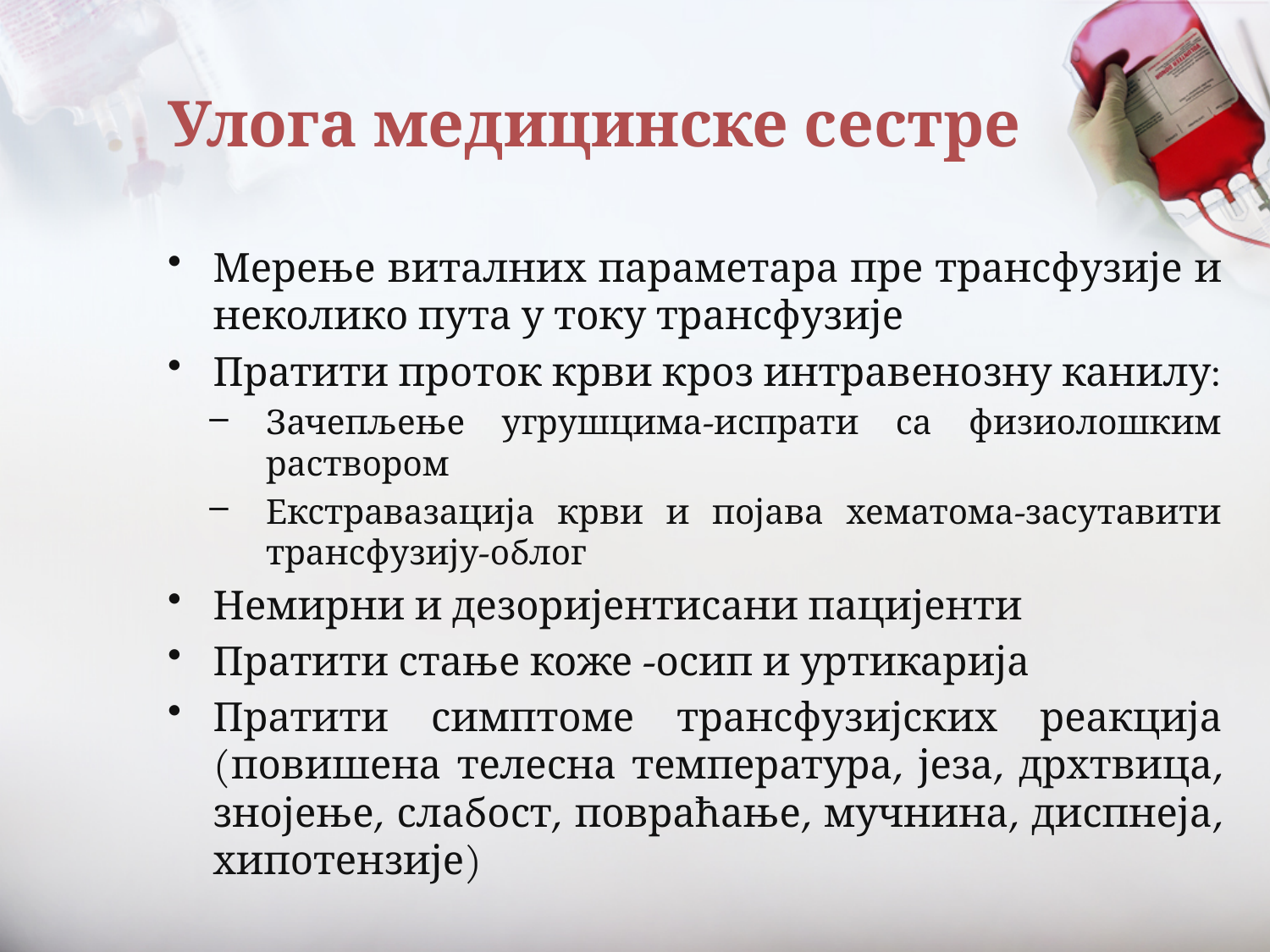

# Улога медицинске сестре
Мерење виталних параметара пре трансфузије и неколико пута у току трансфузије
Пратити проток крви кроз интравенозну канилу:
Зачепљење угрушцима-испрати са физиолошким раствором
Екстравазација крви и појава хематома-засутавити трансфузију-облог
Немирни и дезоријентисани пацијенти
Пратити стање коже -осип и уртикарија
Пратити симптоме трансфузијских реакција (повишена телесна температура, језа, дрхтвица, знојење, слабост, повраћање, мучнина, диспнеја, хипотензије)